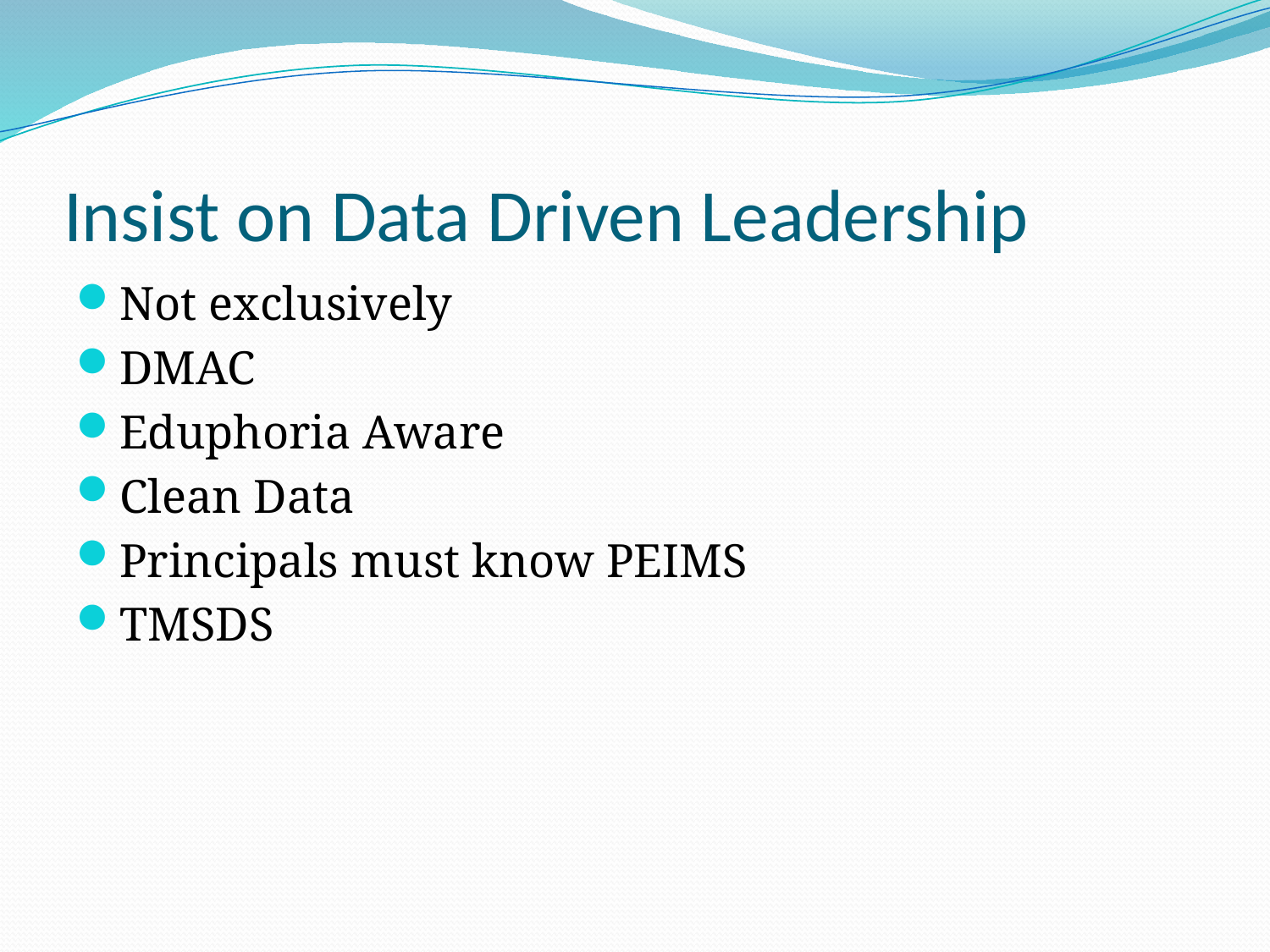

# Insist on Data Driven Leadership
Not exclusively
DMAC
Eduphoria Aware
Clean Data
Principals must know PEIMS
TMSDS